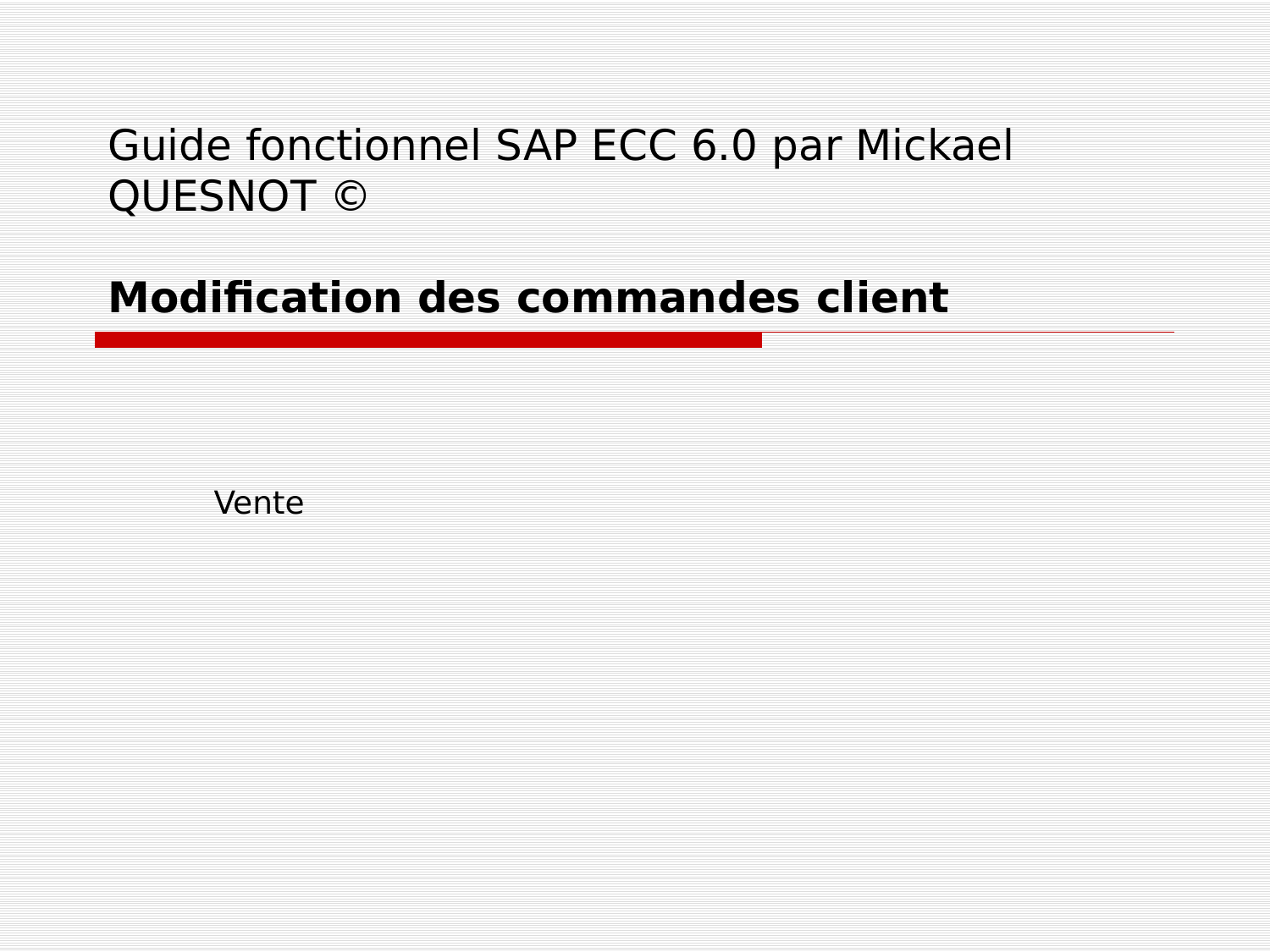

# Guide fonctionnel SAP ECC 6.0 par Mickael QUESNOT © Modification des commandes client
Vente